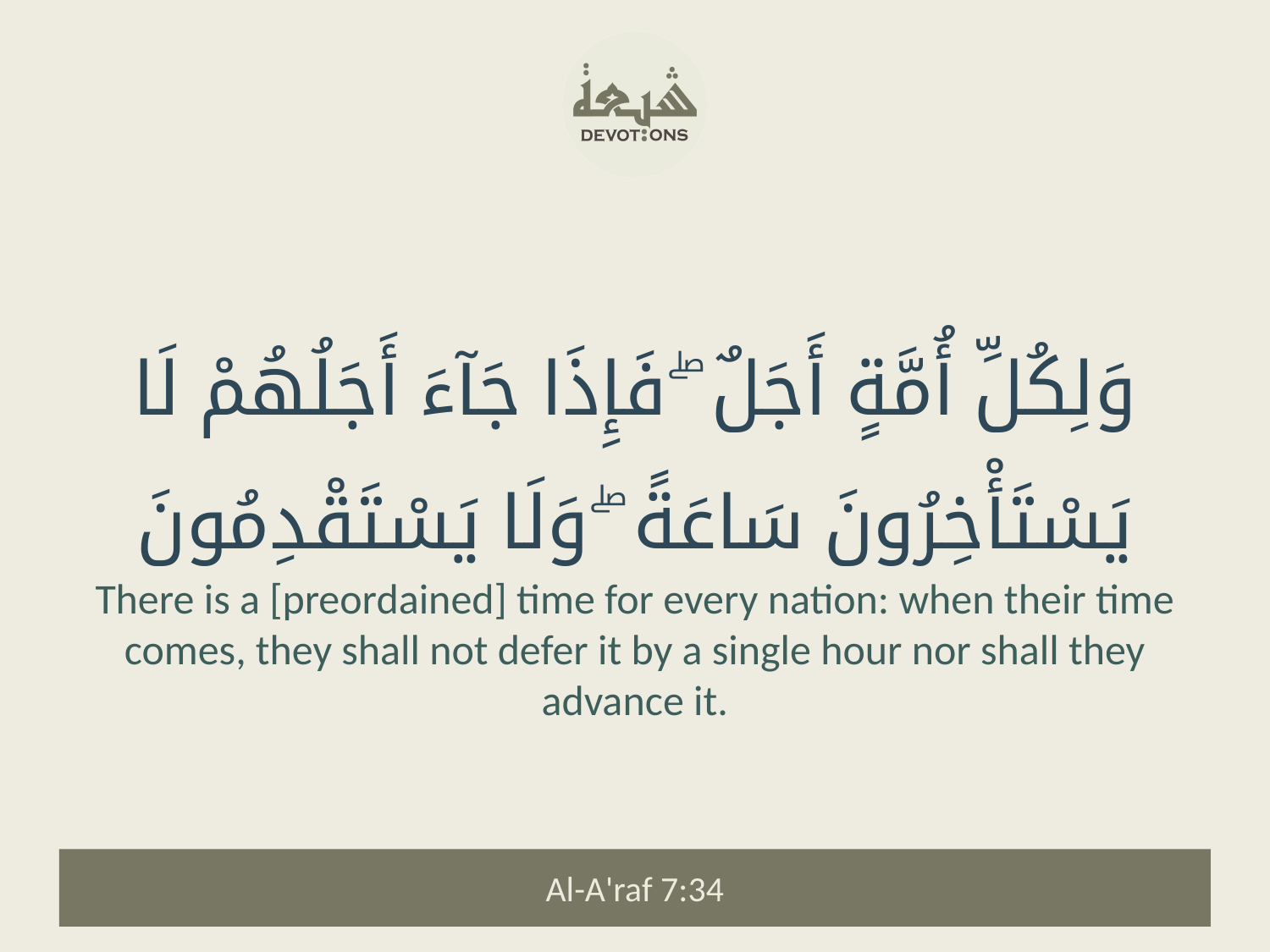

وَلِكُلِّ أُمَّةٍ أَجَلٌ ۖ فَإِذَا جَآءَ أَجَلُهُمْ لَا يَسْتَأْخِرُونَ سَاعَةً ۖ وَلَا يَسْتَقْدِمُونَ
There is a [preordained] time for every nation: when their time comes, they shall not defer it by a single hour nor shall they advance it.
Al-A'raf 7:34